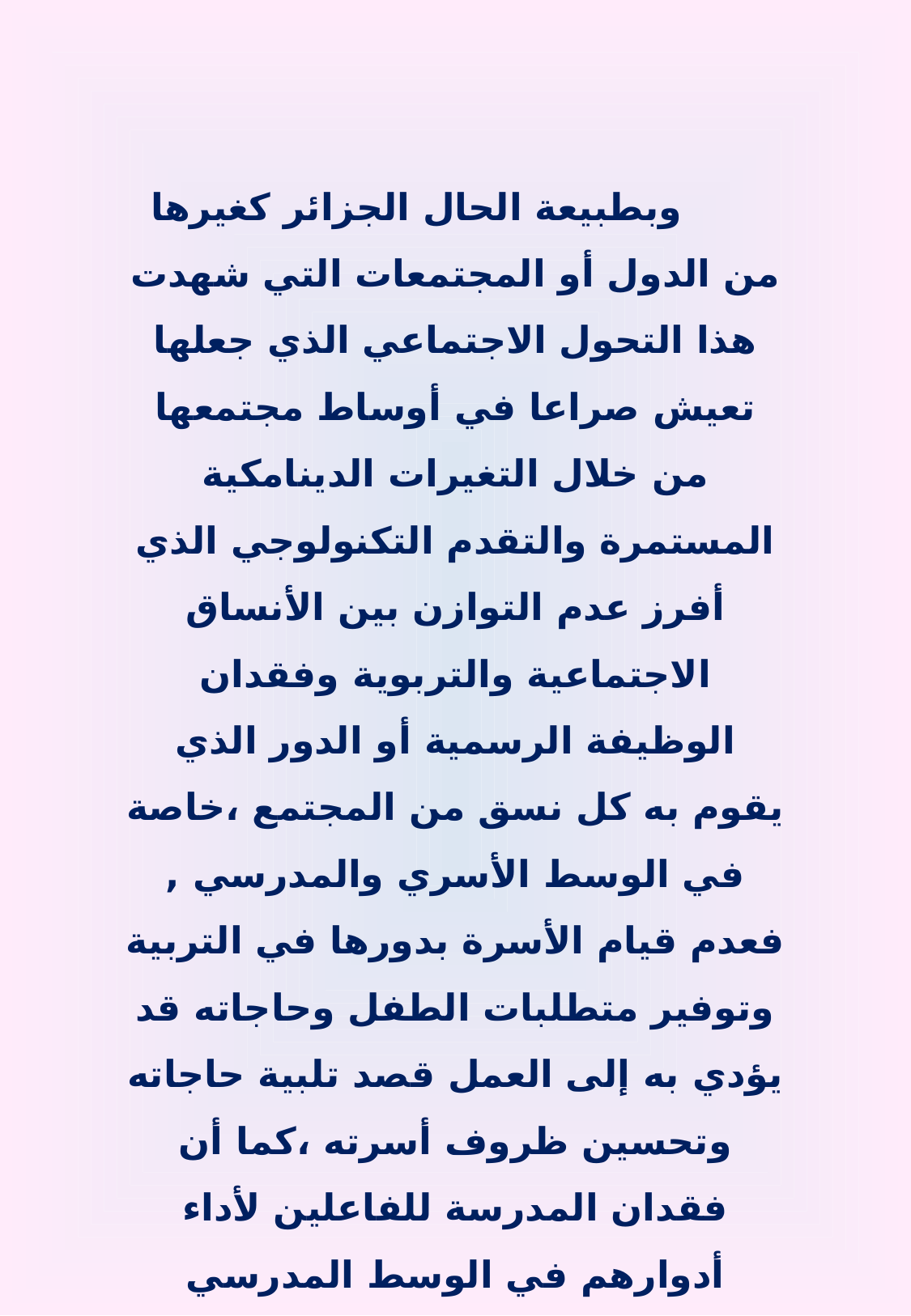

وبطبيعة الحال الجزائر كغيرها من الدول أو المجتمعات التي شهدت هذا التحول الاجتماعي الذي جعلها تعيش صراعا في أوساط مجتمعها من خلال التغيرات الدينامكية المستمرة والتقدم التكنولوجي الذي أفرز عدم التوازن بين الأنساق الاجتماعية والتربوية وفقدان الوظيفة الرسمية أو الدور الذي يقوم به كل نسق من المجتمع ،خاصة في الوسط الأسري والمدرسي , فعدم قيام الأسرة بدورها في التربية وتوفير متطلبات الطفل وحاجاته قد يؤدي به إلى العمل قصد تلبية حاجاته وتحسين ظروف أسرته ،كما أن فقدان المدرسة للفاعلين لأداء أدوارهم في الوسط المدرسي والاجتماعي قد تدفع بالطفل إلى الخروج من المدرسة وهذا يتنافى مع القانون والاتفاقيات الدولية  لطفل سنة1989  كما يتنافى مع رغبة المجتمع , فخروج الطفل للعمل وخروجه من المدرسة  قد  يشكل خطرا على المجتمع وتوازنه كما يشكل مشكلا اجتماعيا وتربويا وهذا الأخير محل دراستنا في هذا البحث.